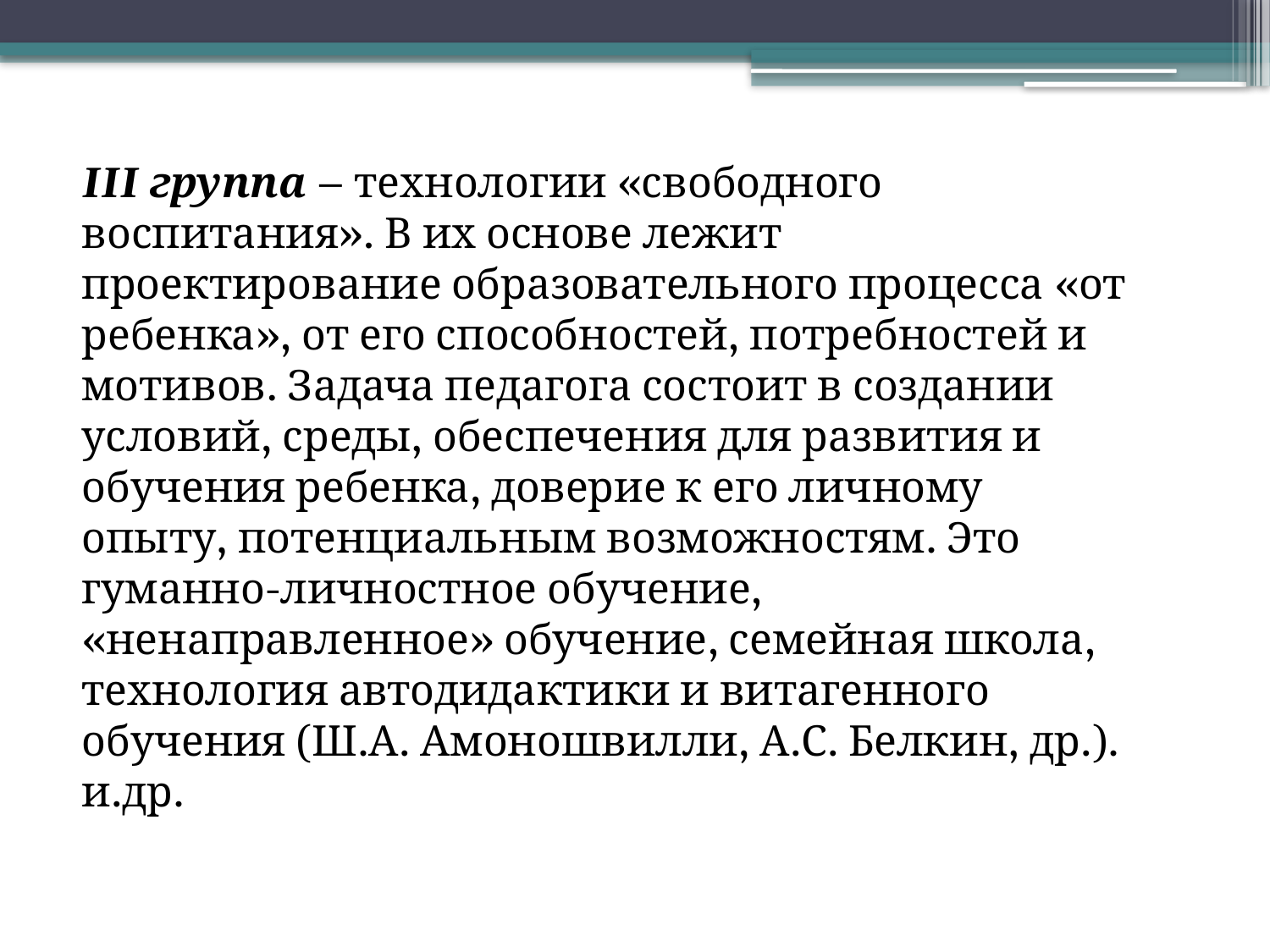

III группа – технологии «свободного воспитания». В их основе лежит проектирование образовательного процесса «от ребенка», от его способностей, потребностей и мотивов. Задача педагога состоит в создании условий, среды, обеспечения для развития и обучения ребенка, доверие к его личному опыту, потенциальным возможностям. Это гуманно-личностное обучение, «ненаправленное» обучение, семейная школа, технология автодидактики и витагенного обучения (Ш.А. Амоношвилли, А.С. Белкин, др.).
и.др.